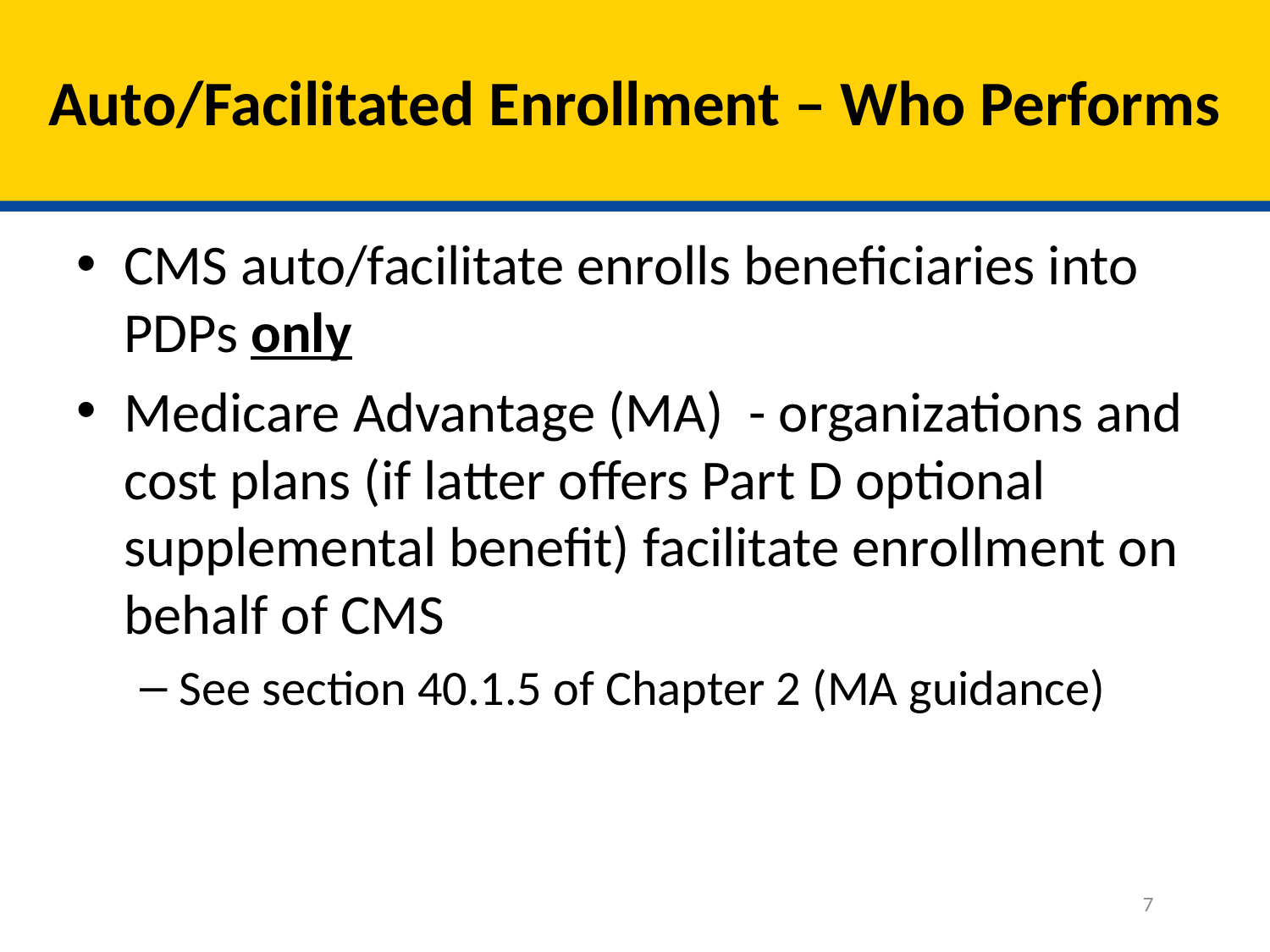

# Auto/Facilitated Enrollment – Who Performs
CMS auto/facilitate enrolls beneficiaries into PDPs only
Medicare Advantage (MA)  - organizations and cost plans (if latter offers Part D optional supplemental benefit) facilitate enrollment on behalf of CMS
See section 40.1.5 of Chapter 2 (MA guidance)

7